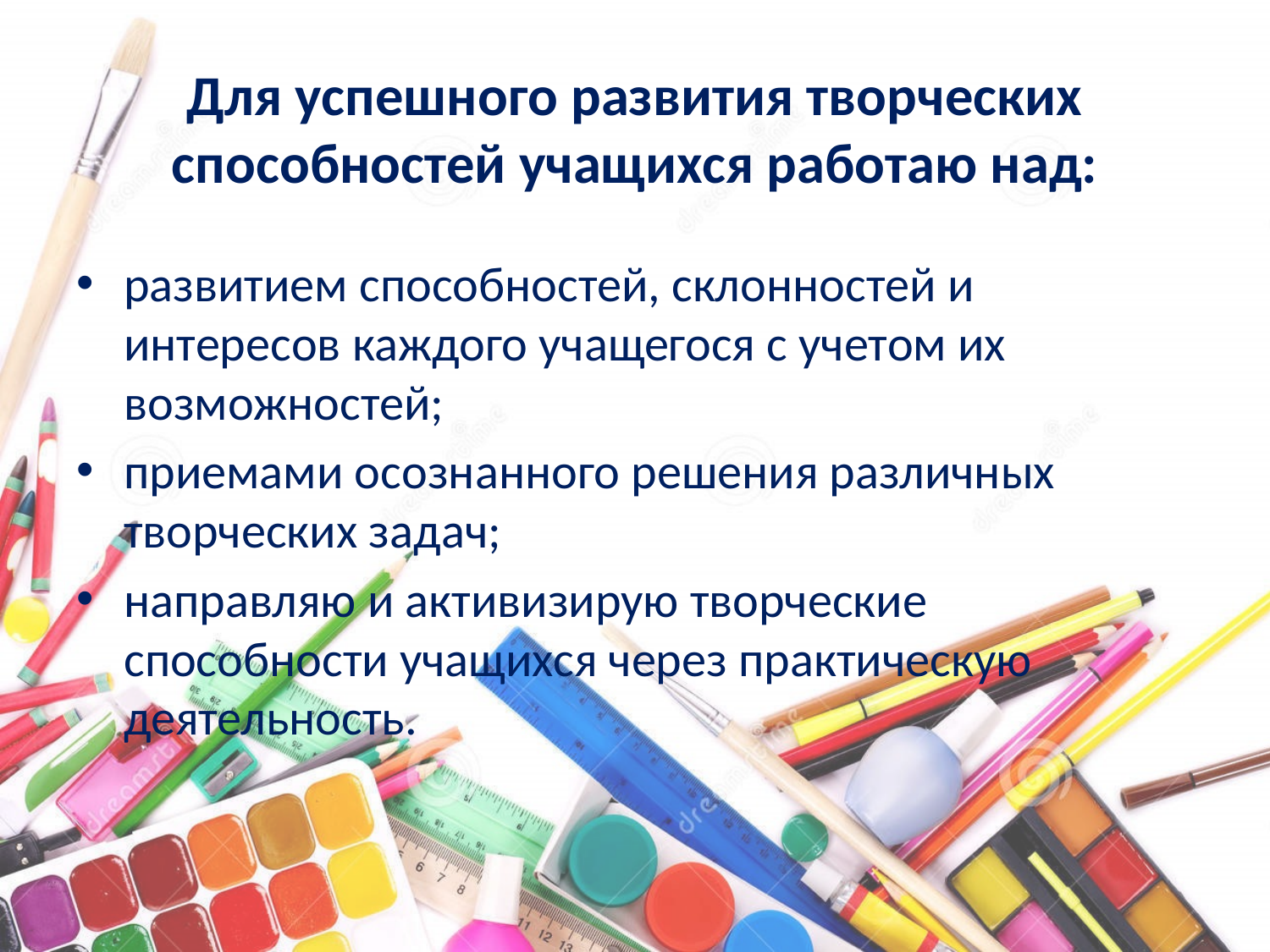

# Для успешного развития творческих способностей учащихся работаю над:
развитием способностей, склонностей и интересов каждого учащегося с учетом их возможностей;
приемами осознанного решения различных творческих задач;
направляю и активизирую творческие способности учащихся через практическую деятельность.